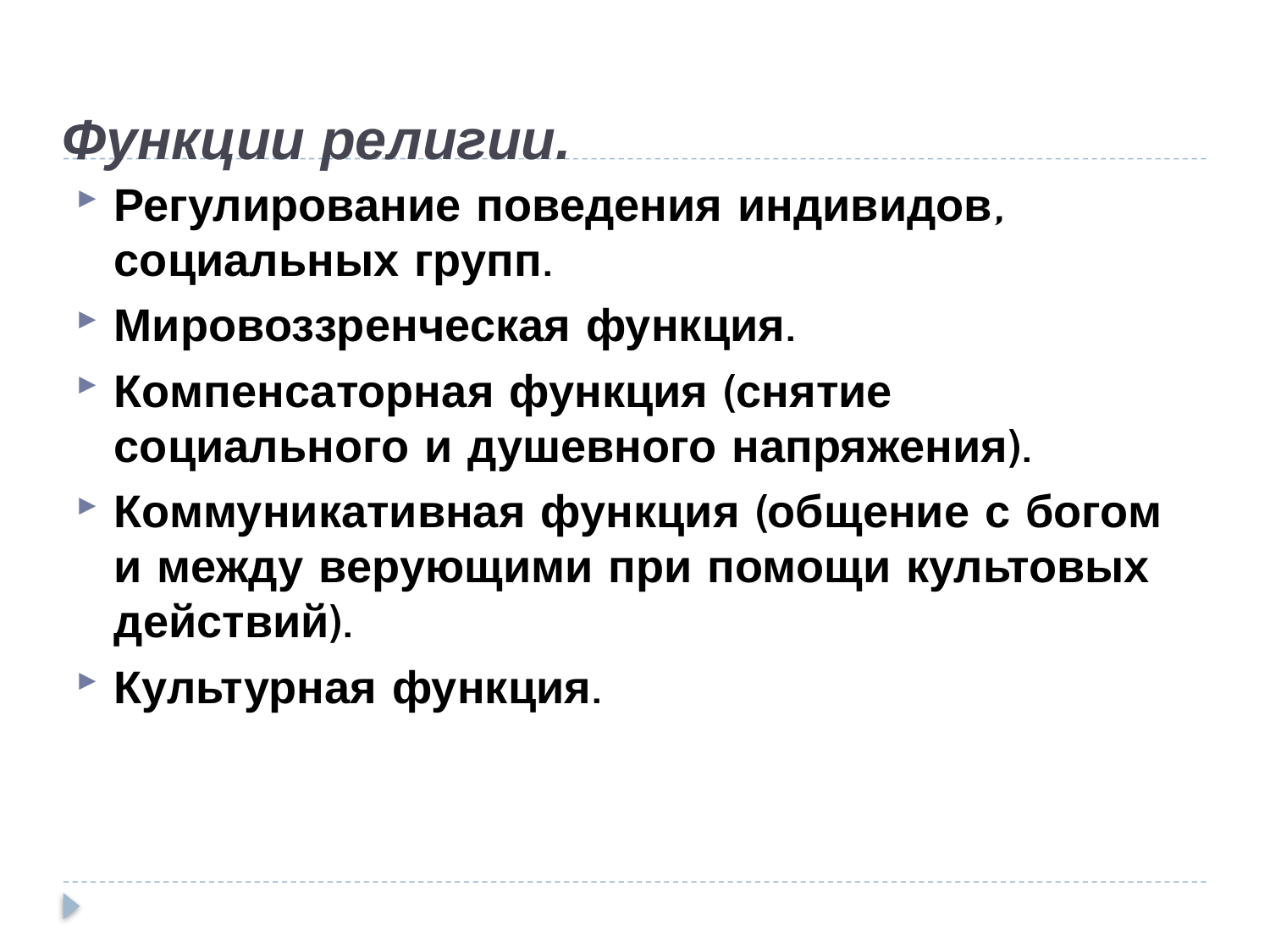

# Функции религии.
Регулирование поведения индивидов, социальных групп.
Мировоззренческая функция.
Компенсаторная функция (снятие социального и душевного напряжения).
Коммуникативная функция (общение с богом и между верующими при помощи культовых действий).
Культурная функция.